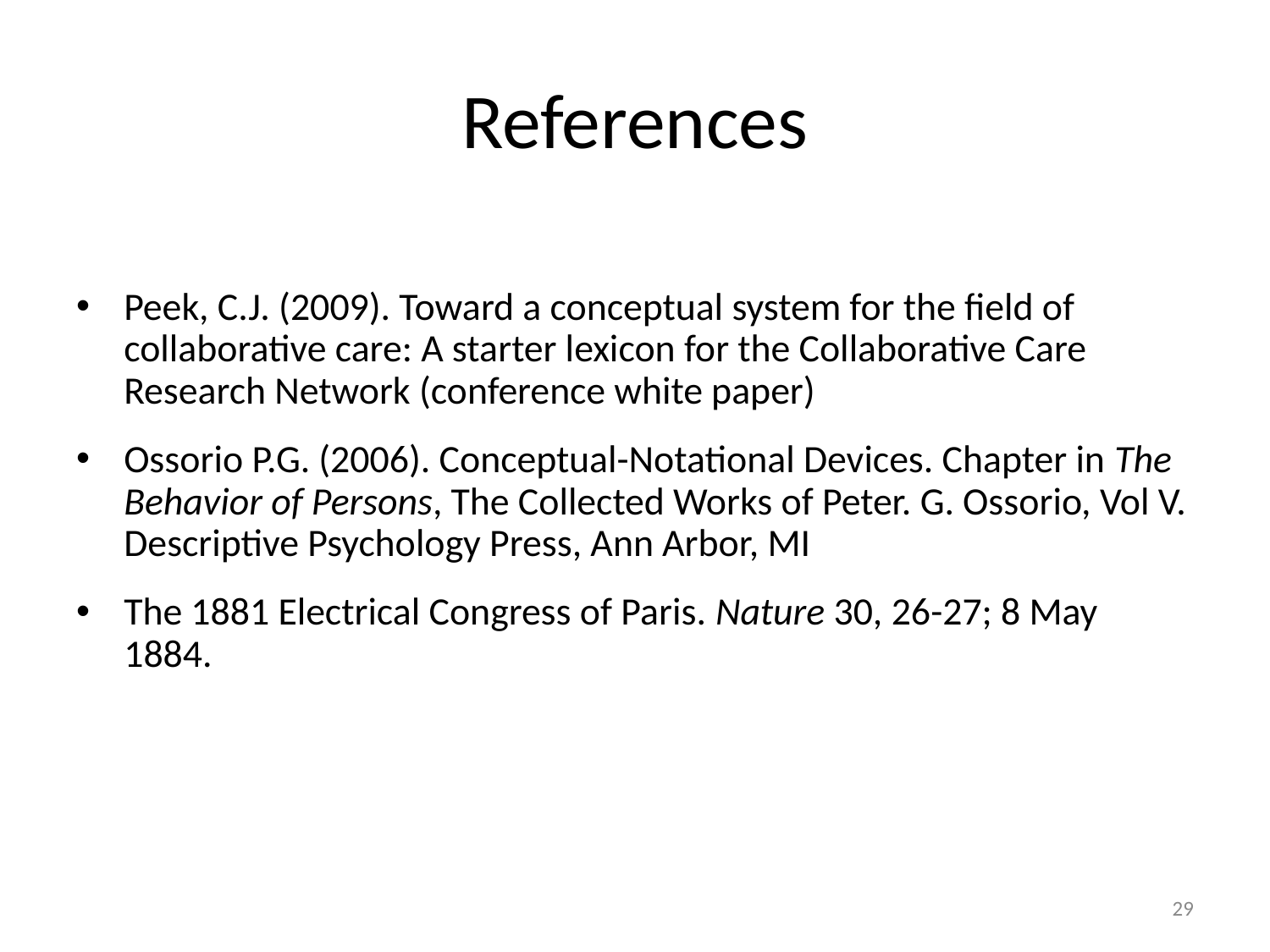

# References

Peek, C.J. (2009). Toward a conceptual system for the field of collaborative care: A starter lexicon for the Collaborative Care Research Network (conference white paper)
Ossorio P.G. (2006). Conceptual-Notational Devices. Chapter in The Behavior of Persons, The Collected Works of Peter. G. Ossorio, Vol V. Descriptive Psychology Press, Ann Arbor, MI
The 1881 Electrical Congress of Paris. Nature 30, 26-27; 8 May 1884.

29